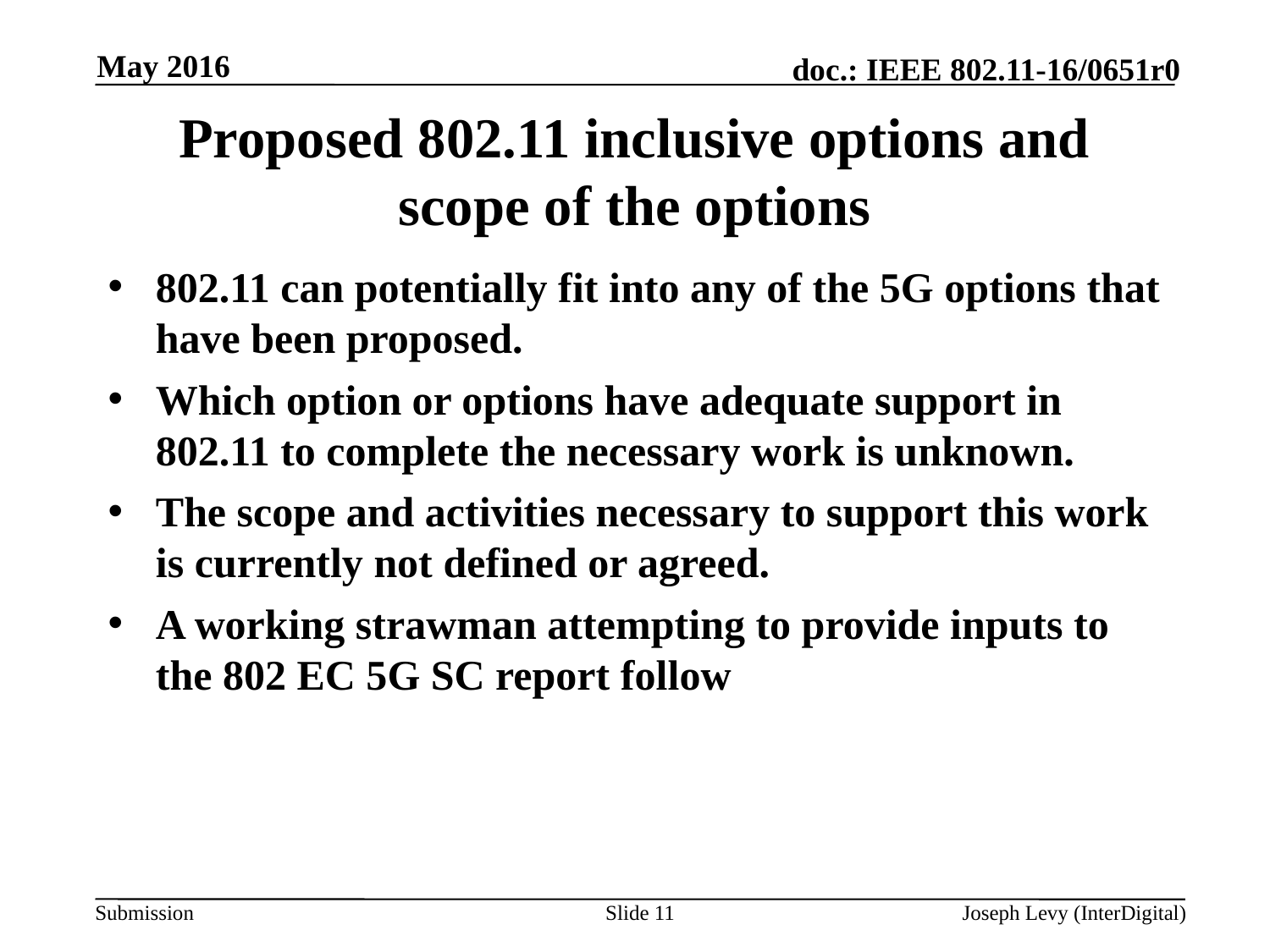

May 2016
# Proposed 802.11 inclusive options and scope of the options
802.11 can potentially fit into any of the 5G options that have been proposed.
Which option or options have adequate support in 802.11 to complete the necessary work is unknown.
The scope and activities necessary to support this work is currently not defined or agreed.
A working strawman attempting to provide inputs to the 802 EC 5G SC report follow
Slide 11
Joseph Levy (InterDigital)